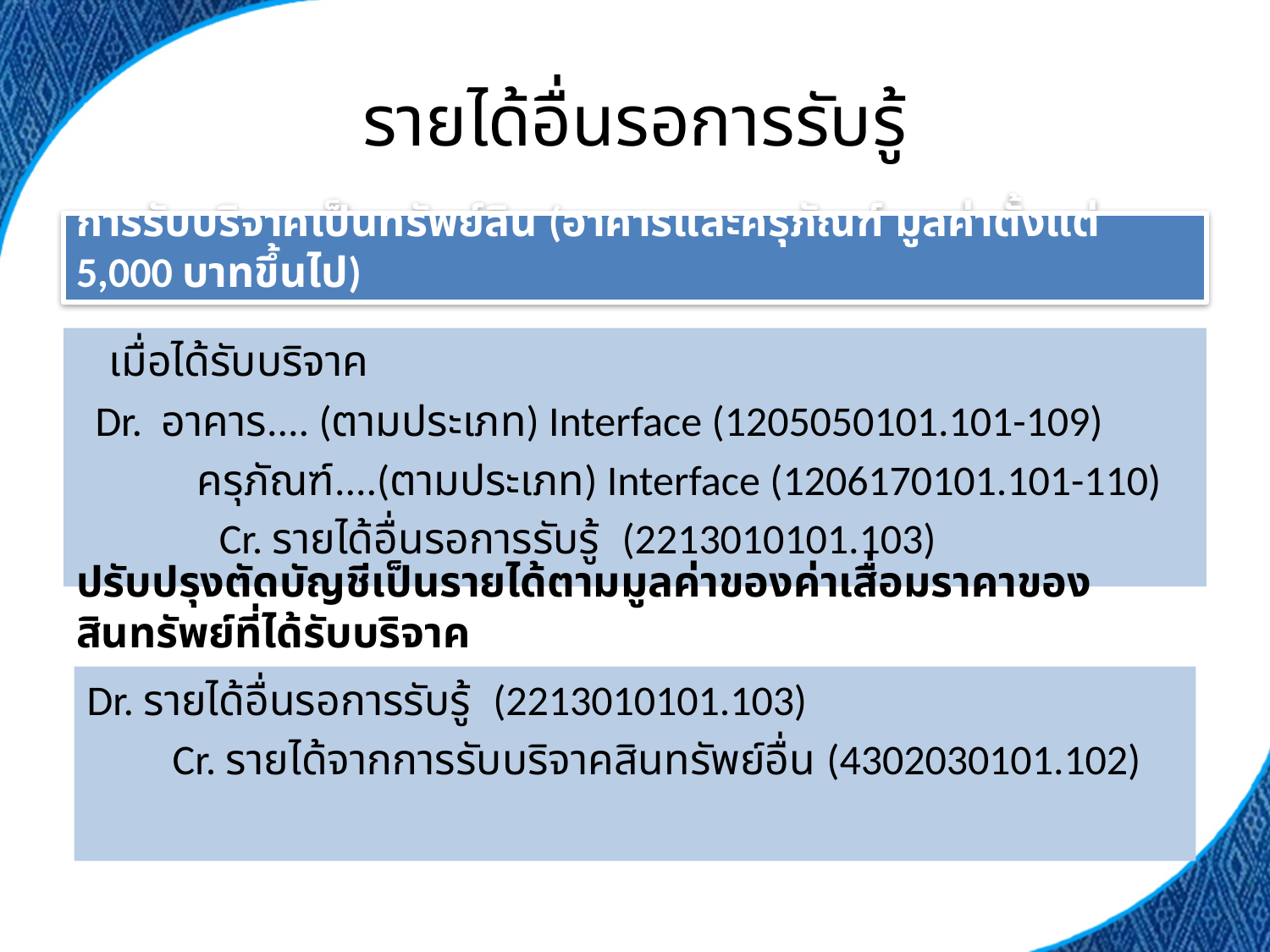

# รายได้อื่นรอการรับรู้
การรับบริจาคเป็นทรัพย์สิน (อาคารและครุภัณฑ์ มูลค่าตั้งแต่ 5,000 บาทขึ้นไป)
   เมื่อได้รับบริจาค
  Dr.  อาคาร.... (ตามประเภท) Interface (1205050101.101-109)
           ครุภัณฑ์....(ตามประเภท) Interface (1206170101.101-110)
               Cr. รายได้อื่นรอการรับรู้  (2213010101.103)
ปรับปรุงตัดบัญชีเป็นรายได้ตามมูลค่าของค่าเสื่อมราคาของสินทรัพย์ที่ได้รับบริจาค
Dr. รายได้อื่นรอการรับรู้  (2213010101.103)
         Cr. รายได้จากการรับบริจาคสินทรัพย์อื่น (4302030101.102)